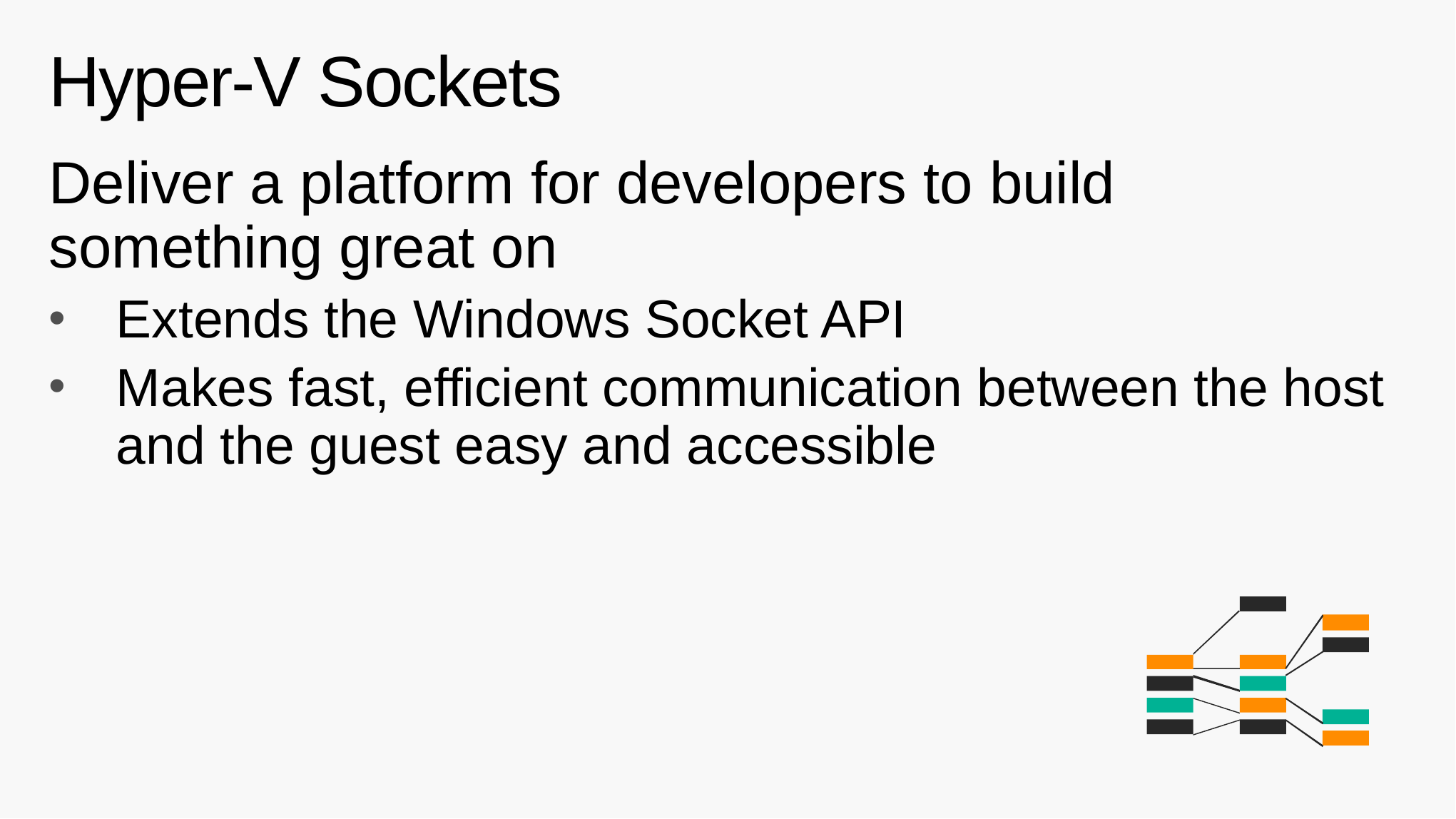

# Hyper-V Sockets
Deliver a platform for developers to build something great on
Extends the Windows Socket API
Makes fast, efficient communication between the host and the guest easy and accessible